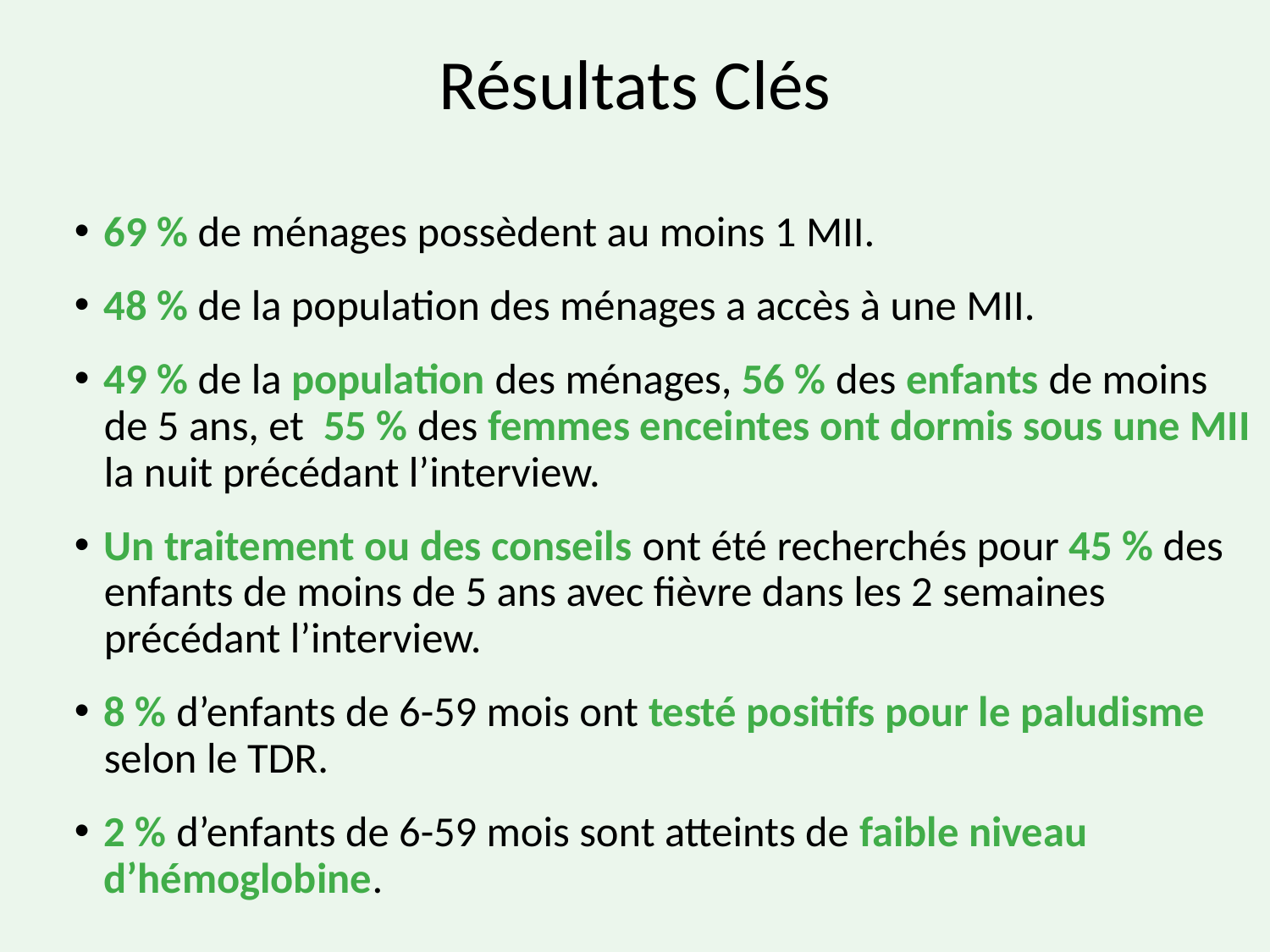

# Résultats Clés
69 % de ménages possèdent au moins 1 MII.
48 % de la population des ménages a accès à une MII.
49 % de la population des ménages, 56 % des enfants de moins de 5 ans, et  55 % des femmes enceintes ont dormis sous une MII la nuit précédant l’interview.
Un traitement ou des conseils ont été recherchés pour 45 % des enfants de moins de 5 ans avec fièvre dans les 2 semaines précédant l’interview.
8 % d’enfants de 6-59 mois ont testé positifs pour le paludisme selon le TDR.
2 % d’enfants de 6-59 mois sont atteints de faible niveau d’hémoglobine.